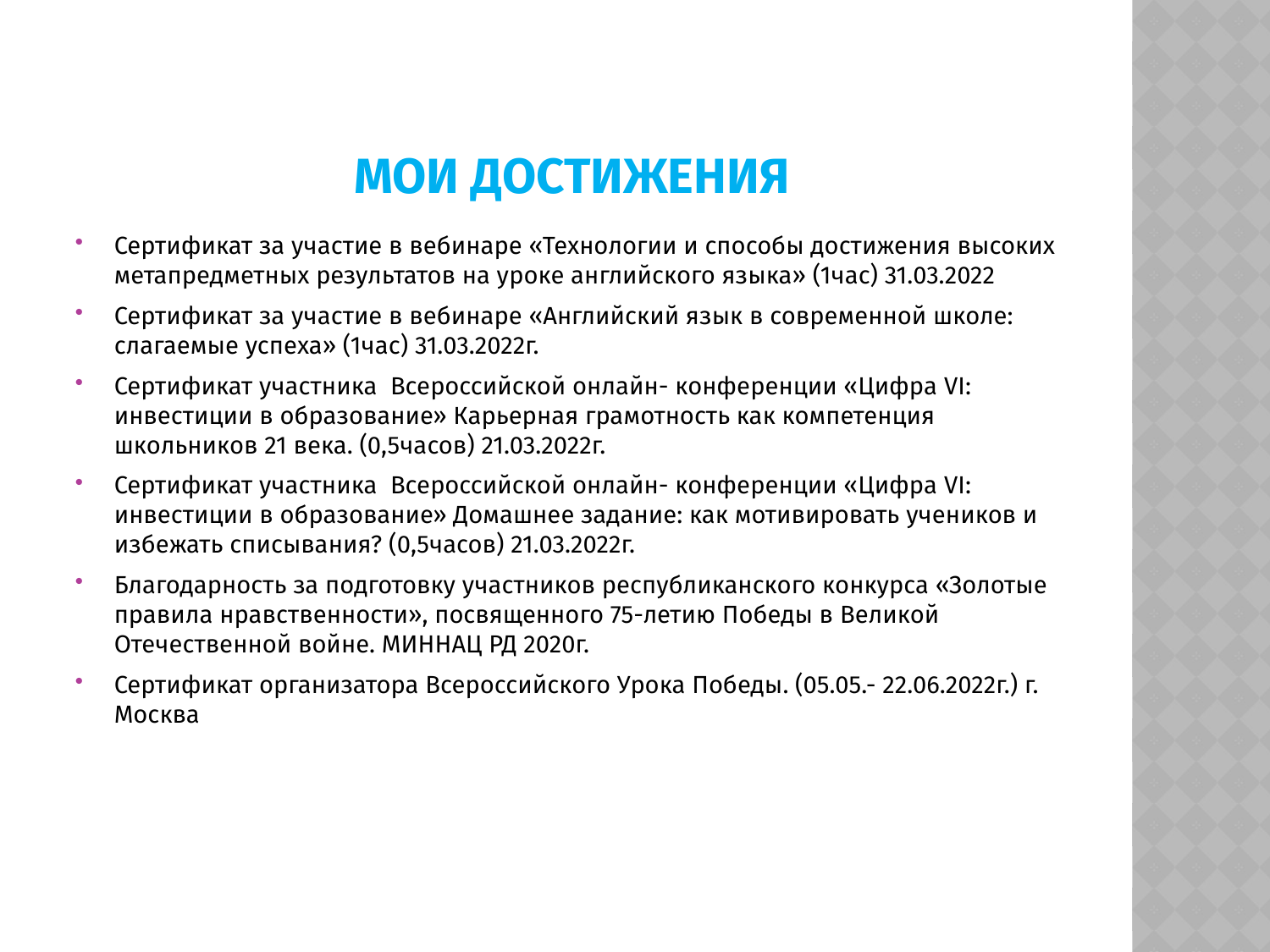

# мои Достижения
Сертификат за участие в вебинаре «Технологии и способы достижения высоких метапредметных результатов на уроке английского языка» (1час) 31.03.2022
Сертификат за участие в вебинаре «Английский язык в современной школе: слагаемые успеха» (1час) 31.03.2022г.
Сертификат участника  Всероссийской онлайн- конференции «Цифра VI: инвестиции в образование» Карьерная грамотность как компетенция школьников 21 века. (0,5часов) 21.03.2022г.
Сертификат участника  Всероссийской онлайн- конференции «Цифра VI: инвестиции в образование» Домашнее задание: как мотивировать учеников и избежать списывания? (0,5часов) 21.03.2022г.
Благодарность за подготовку участников республиканского конкурса «Золотые правила нравственности», посвященного 75-летию Победы в Великой Отечественной войне. МИННАЦ РД 2020г.
Сертификат организатора Всероссийского Урока Победы. (05.05.- 22.06.2022г.) г. Москва